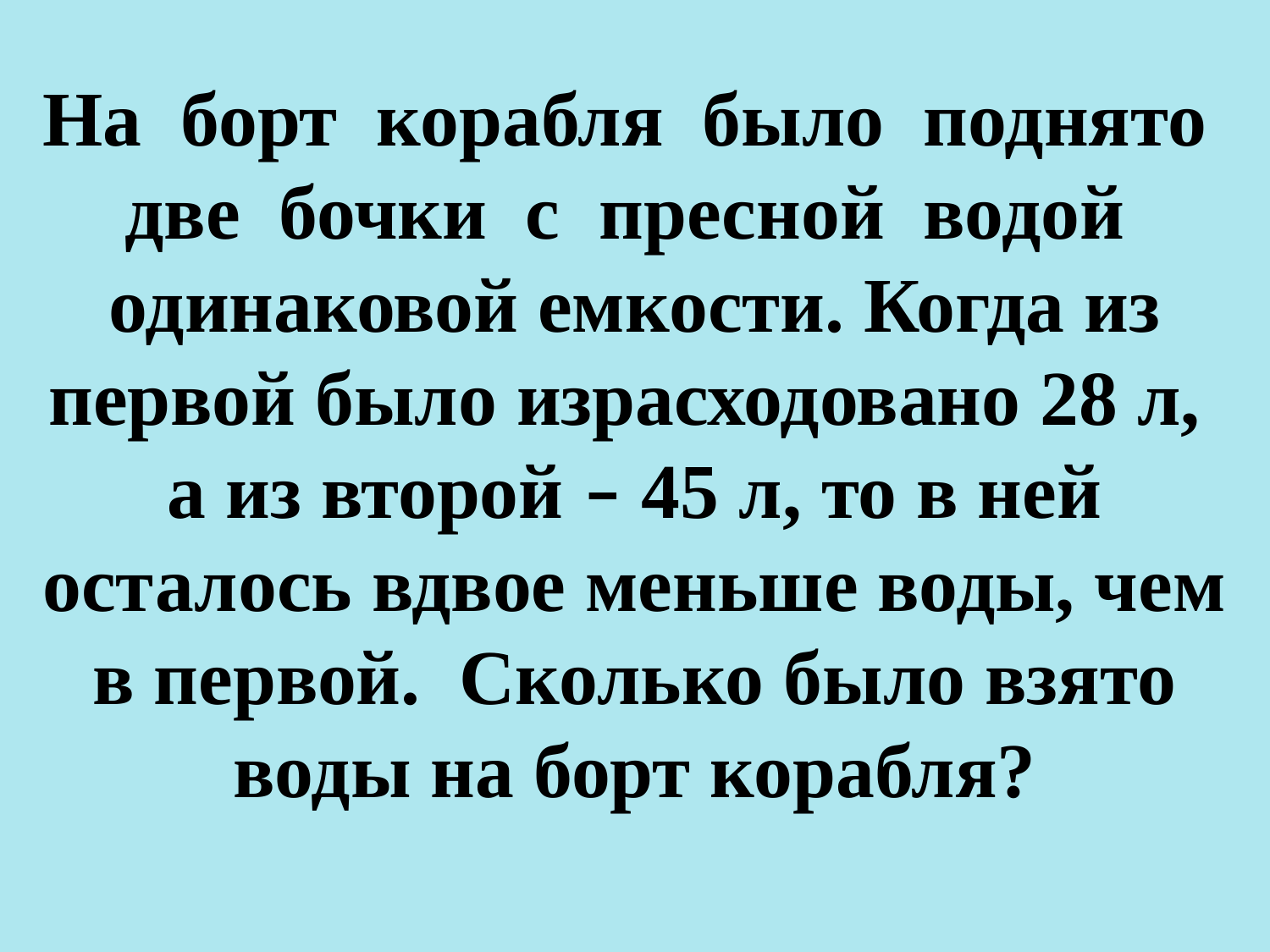

На  борт  корабля  было  поднято  две  бочки  с  пресной  водой  одинаковой емкости. Когда из первой было израсходовано 28 л,  а из второй – 45 л, то в ней осталось вдвое меньше воды, чем в первой.  Сколько было взято воды на борт корабля?